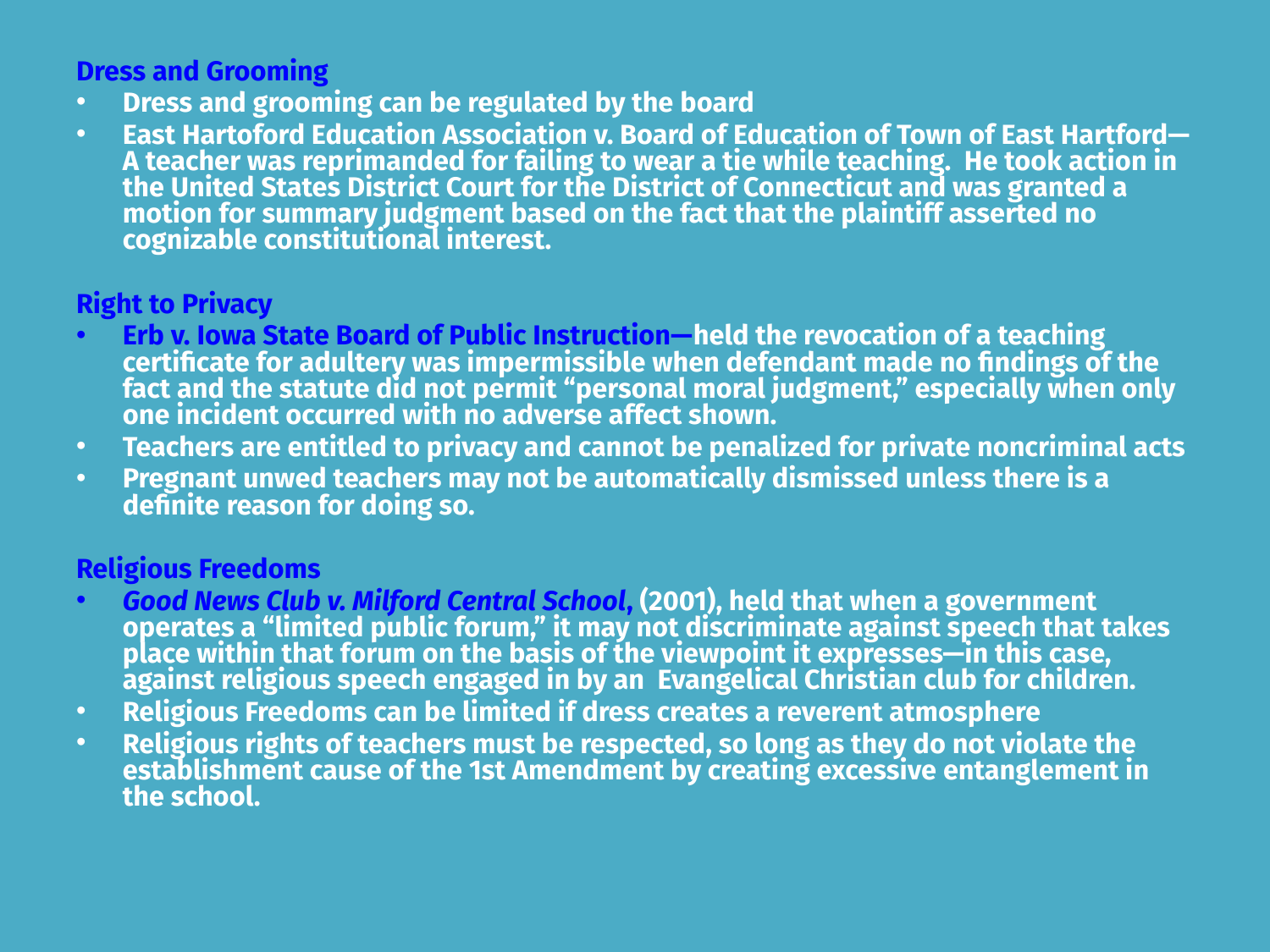

Dress and Grooming
Dress and grooming can be regulated by the board
East Hartoford Education Association v. Board of Education of Town of East Hartford—A teacher was reprimanded for failing to wear a tie while teaching.  He took action in the United States District Court for the District of Connecticut and was granted a motion for summary judgment based on the fact that the plaintiff asserted no cognizable constitutional interest.

Right to Privacy
Erb v. Iowa State Board of Public Instruction—held the revocation of a teaching certificate for adultery was impermissible when defendant made no findings of the fact and the statute did not permit “personal moral judgment,” especially when only one incident occurred with no adverse affect shown.
Teachers are entitled to privacy and cannot be penalized for private noncriminal acts
Pregnant unwed teachers may not be automatically dismissed unless there is a definite reason for doing so.

Religious Freedoms
Good News Club v. Milford Central School, (2001), held that when a government operates a “limited public forum,” it may not discriminate against speech that takes place within that forum on the basis of the viewpoint it expresses—in this case, against religious speech engaged in by an  Evangelical Christian club for children.
Religious Freedoms can be limited if dress creates a reverent atmosphere
Religious rights of teachers must be respected, so long as they do not violate the establishment cause of the 1st Amendment by creating excessive entanglement in the school.